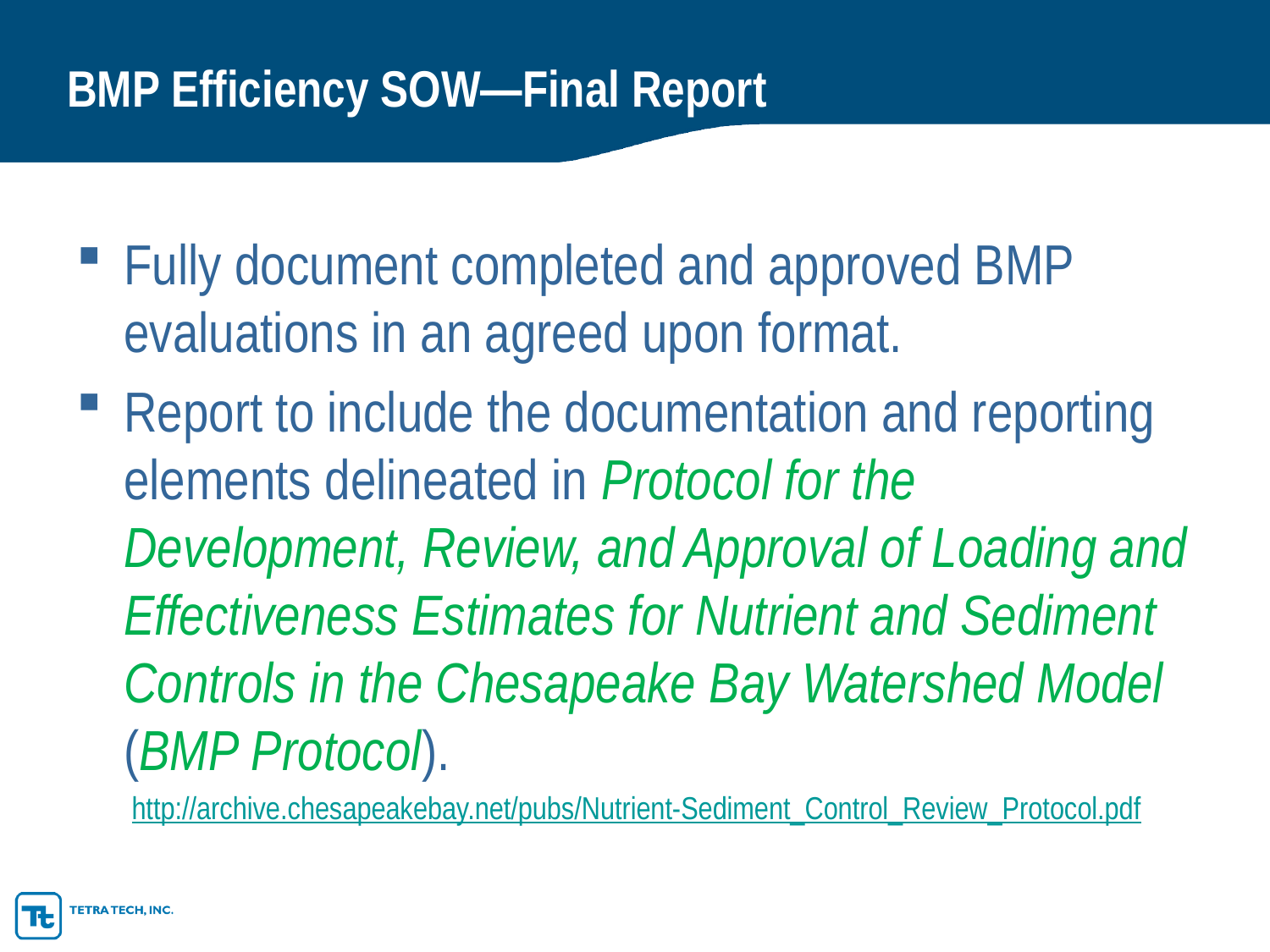

# BMP Efficiency SOW—Final Report
Fully document completed and approved BMP evaluations in an agreed upon format.
Report to include the documentation and reporting elements delineated in Protocol for the Development, Review, and Approval of Loading and Effectiveness Estimates for Nutrient and Sediment Controls in the Chesapeake Bay Watershed Model (BMP Protocol).
http://archive.chesapeakebay.net/pubs/Nutrient-Sediment_Control_Review_Protocol.pdf